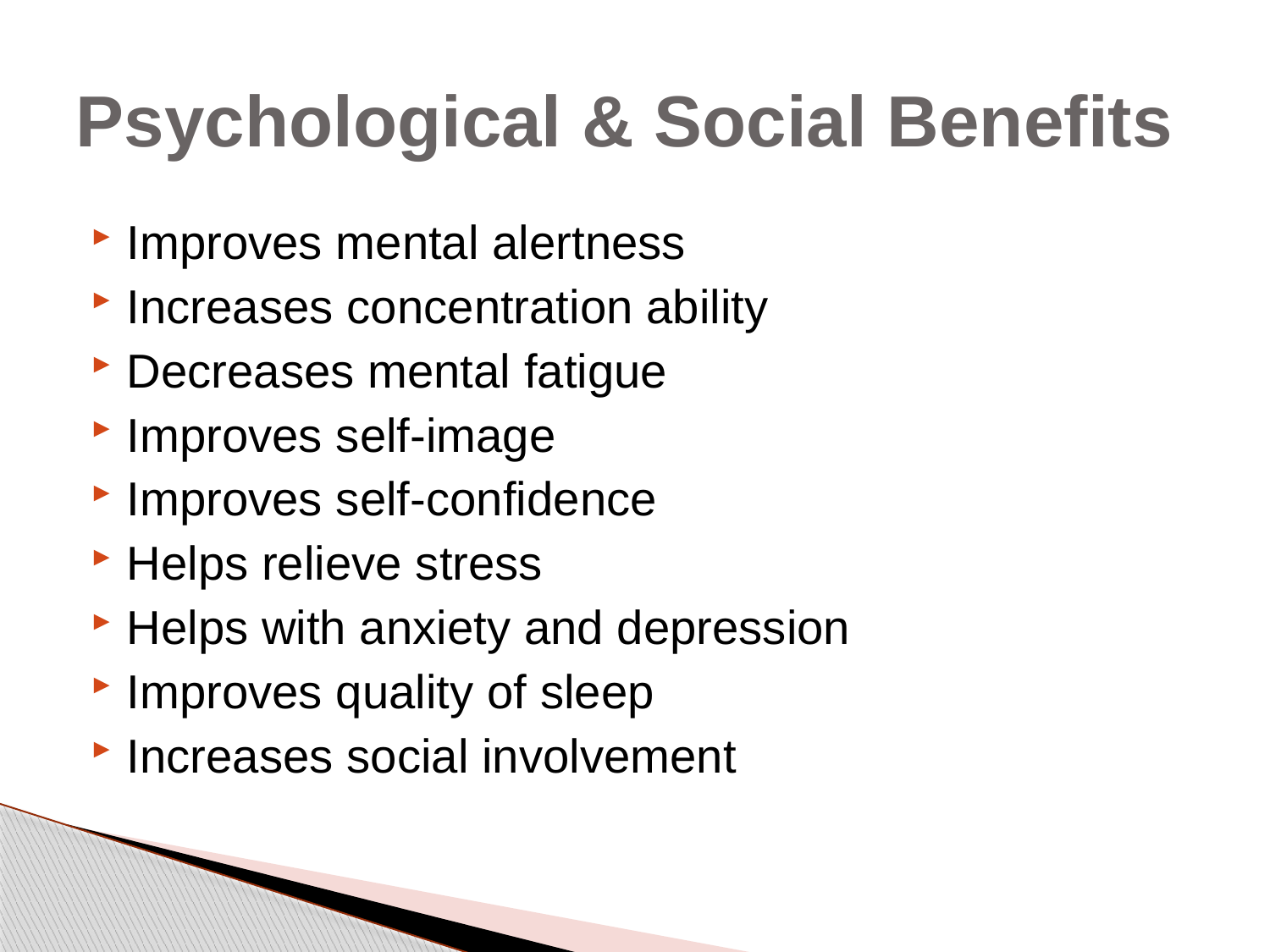

# Psychological & Social Benefits
Improves mental alertness
Increases concentration ability
Decreases mental fatigue
Improves self-image
Improves self-confidence
Helps relieve stress
Helps with anxiety and depression
Improves quality of sleep
Increases social involvement